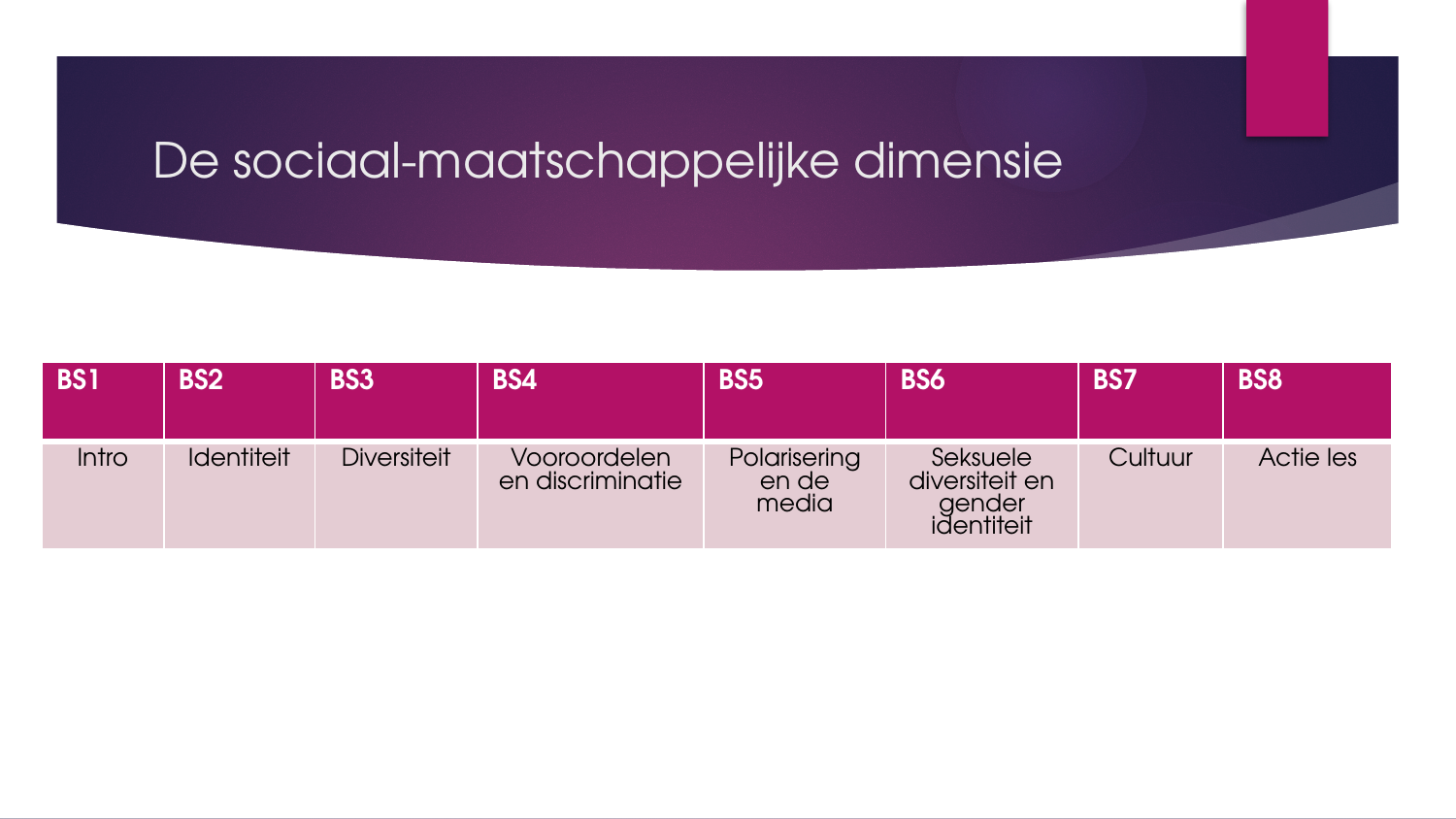

# De sociaal-maatschappelijke dimensie
| BS1 | BS2 | BS3 | BS4 | BS5 | BS6 | BS7 | BS8 |
| --- | --- | --- | --- | --- | --- | --- | --- |
| Intro | Identiteit | Diversiteit | Vooroordelen en discriminatie | Polarisering en de media | Seksuele diversiteit en gender identiteit | Cultuur | Actie les |